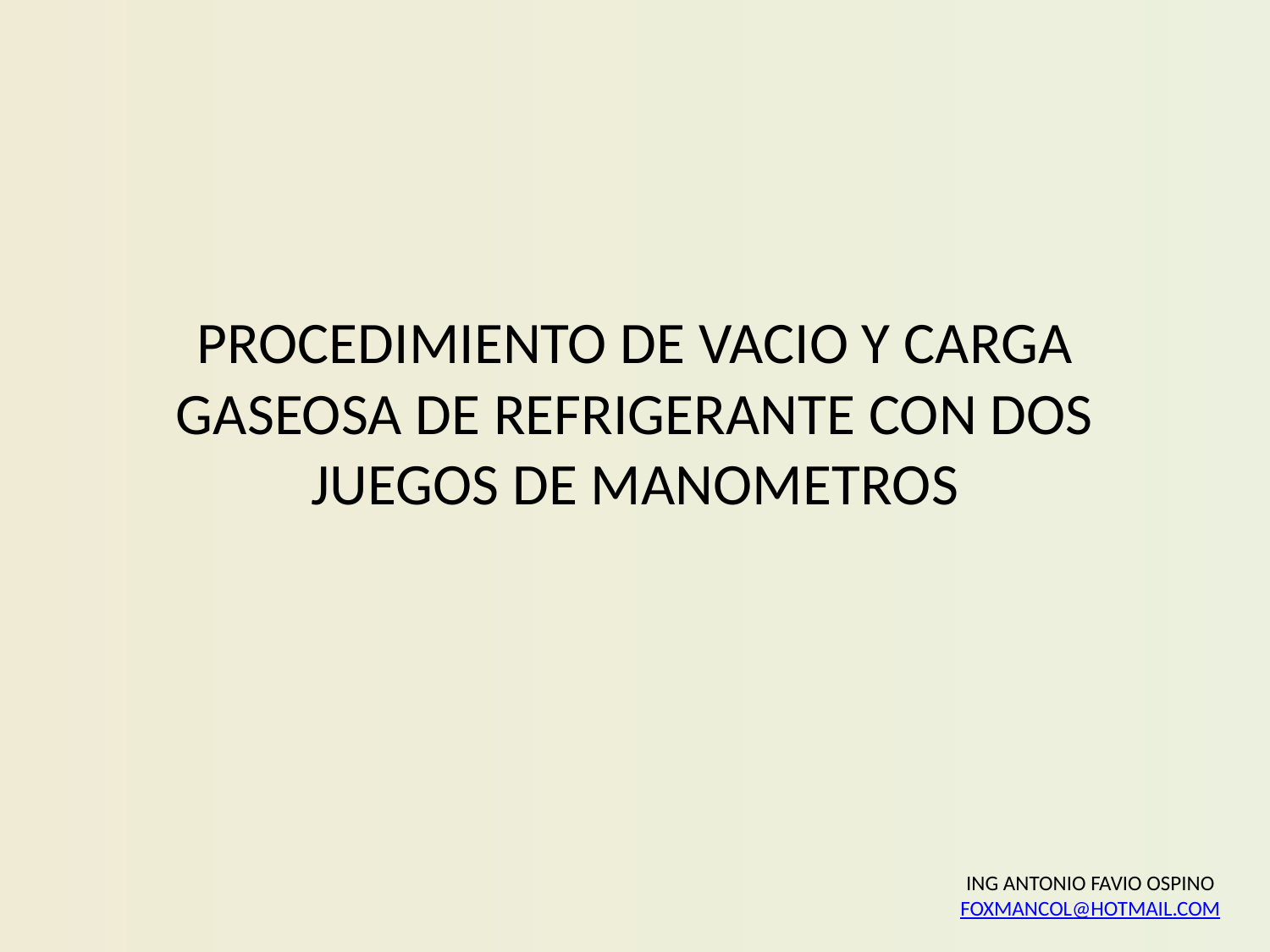

# PROCEDIMIENTO DE VACIO Y CARGA GASEOSA DE REFRIGERANTE CON DOS JUEGOS DE MANOMETROS
ING ANTONIO FAVIO OSPINO
FOXMANCOL@HOTMAIL.COM